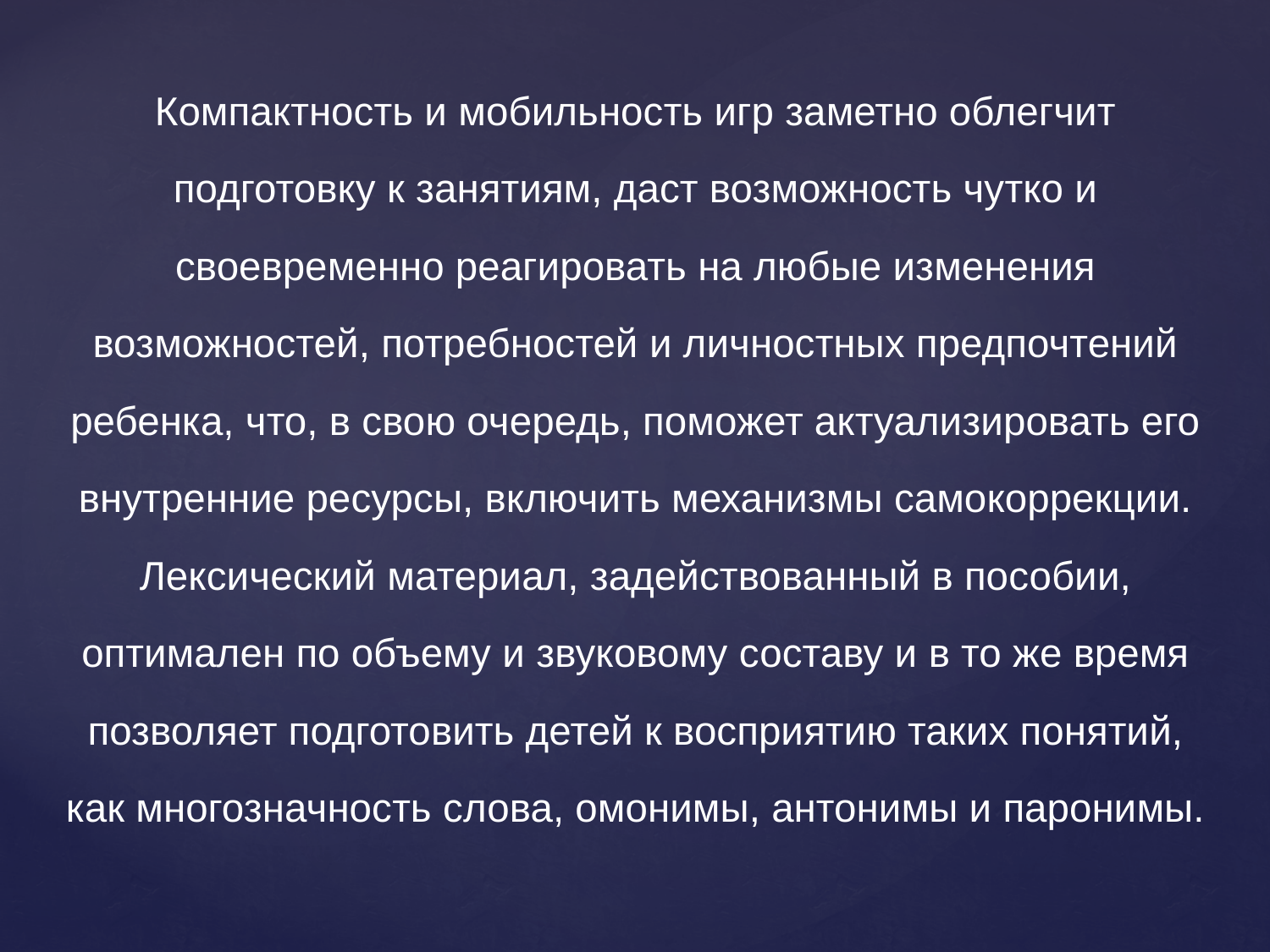

Компактность и мобильность игр заметно облегчит подготовку к занятиям, даст возможность чутко и своевременно реагировать на любые изменения возможностей, потребностей и личностных предпочтений ребенка, что, в свою очередь, поможет актуализировать его внутренние ресурсы, включить механизмы самокоррекции.
Лексический материал, задействованный в пособии, оптимален по объему и звуковому составу и в то же время позволяет подготовить детей к восприятию таких понятий, как многозначность слова, омонимы, антонимы и паронимы.